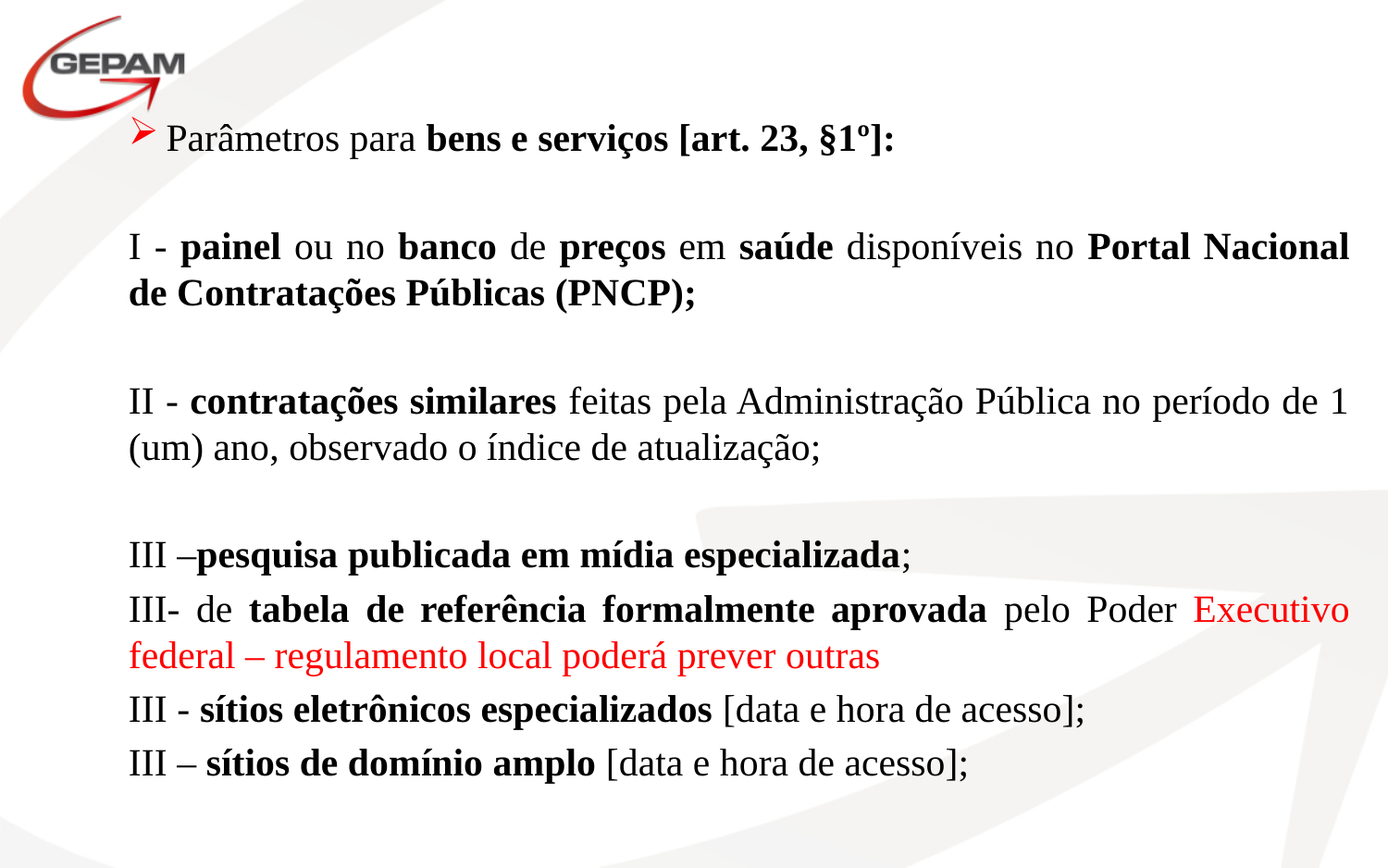

Parâmetros para bens e serviços [art. 23, §1º]:

I - painel ou no banco de preços em saúde disponíveis no Portal Nacional de Contratações Públicas (PNCP);

II - contratações similares feitas pela Administração Pública no período de 1 (um) ano, observado o índice de atualização;

III –pesquisa publicada em mídia especializada;
III- de tabela de referência formalmente aprovada pelo Poder Executivo federal – regulamento local poderá prever outras
III - sítios eletrônicos especializados [data e hora de acesso];
III – sítios de domínio amplo [data e hora de acesso];